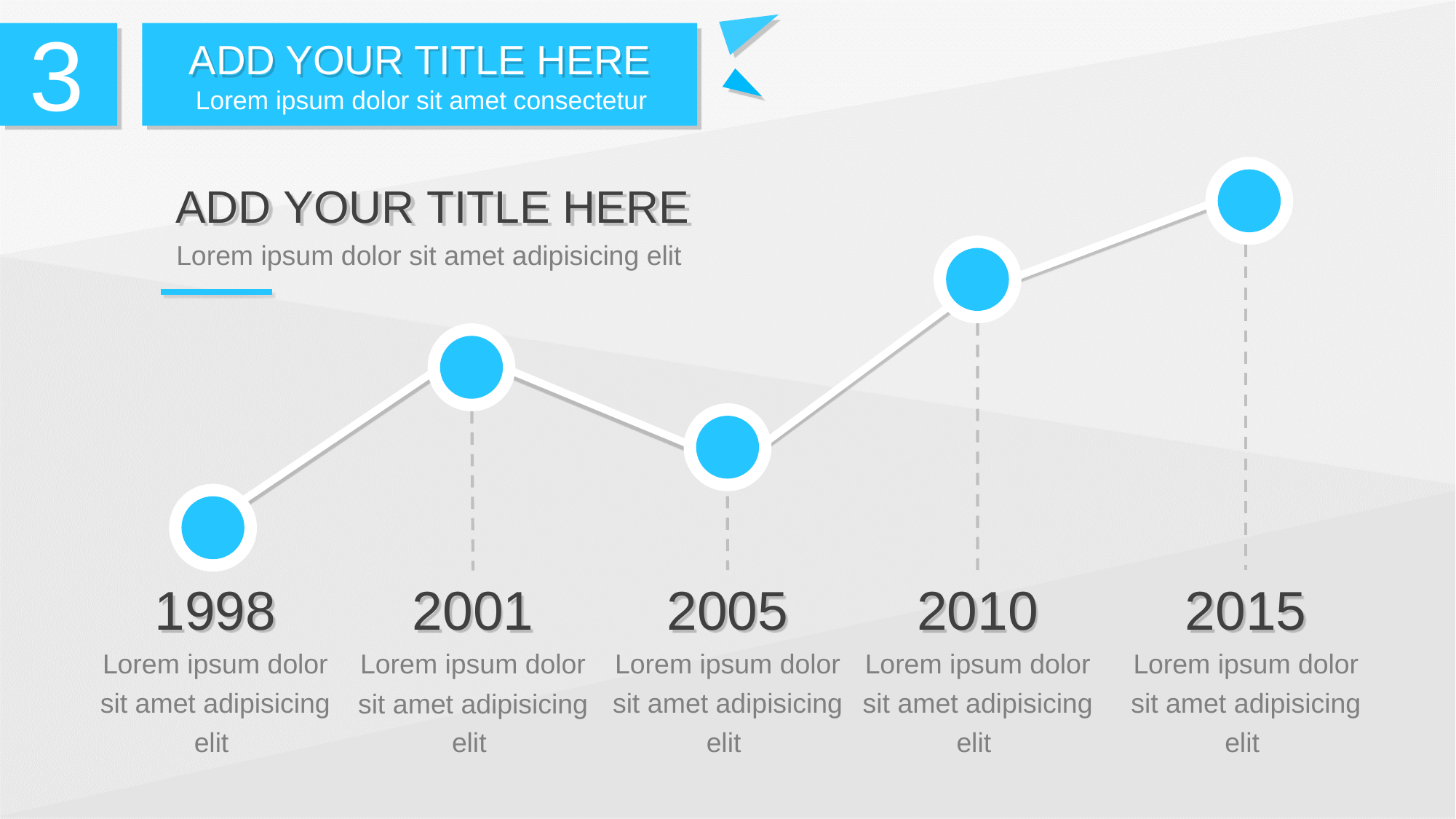

3

ADD YOUR TITLE HERE

Lorem ipsum dolor sit amet consectetur

ADD YOUR TITLE HERE
Lorem ipsum dolor sit amet adipisicing elit

1998
2005
2010
2015
2001
Lorem ipsum dolor sit amet adipisicing elit
Lorem ipsum dolor sit amet adipisicing elit
Lorem ipsum dolor sit amet adipisicing elit
Lorem ipsum dolor sit amet adipisicing elit
Lorem ipsum dolor sit amet adipisicing elit